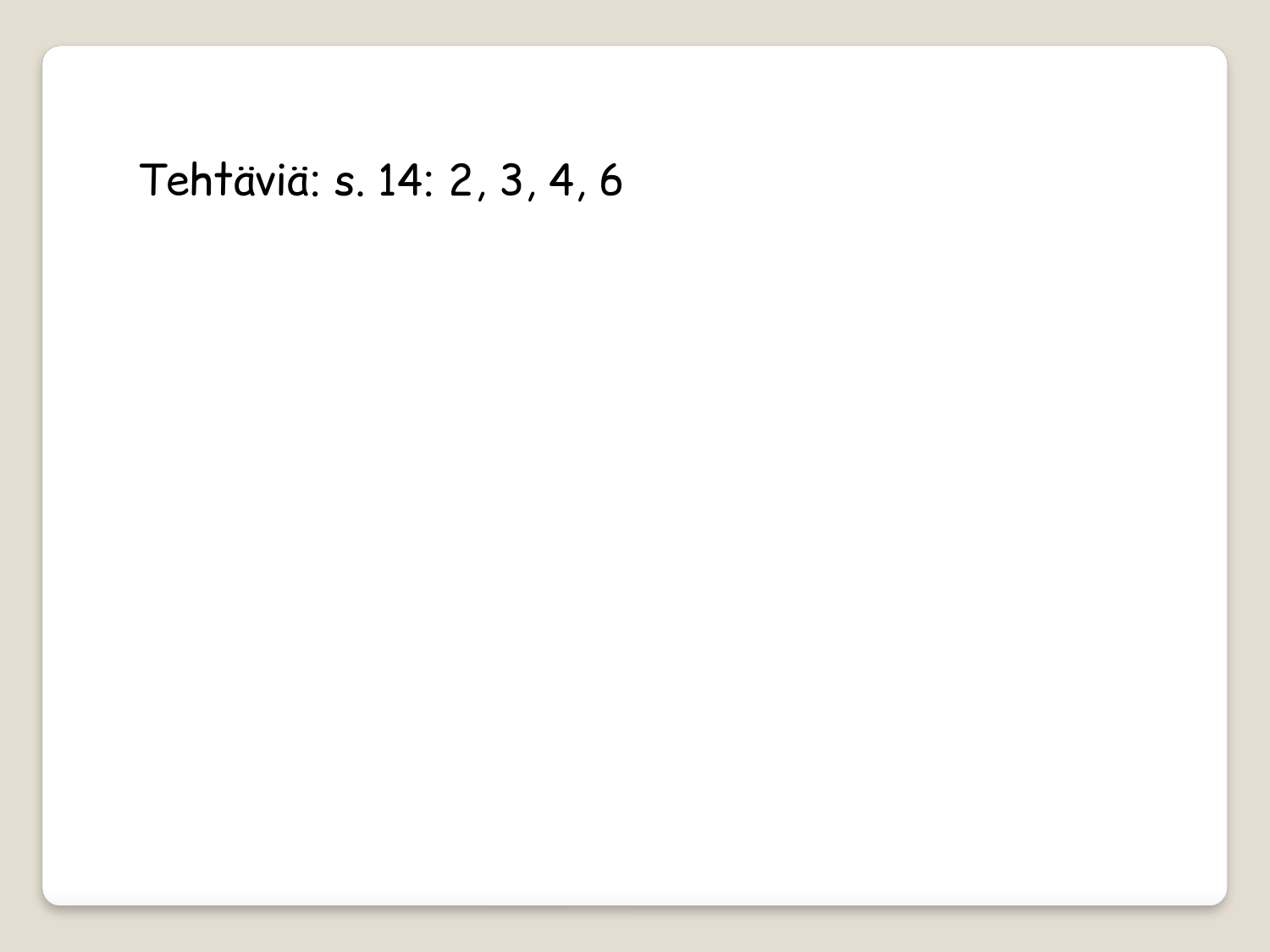

Tehtäviä: s. 14: 2, 3, 4, 6